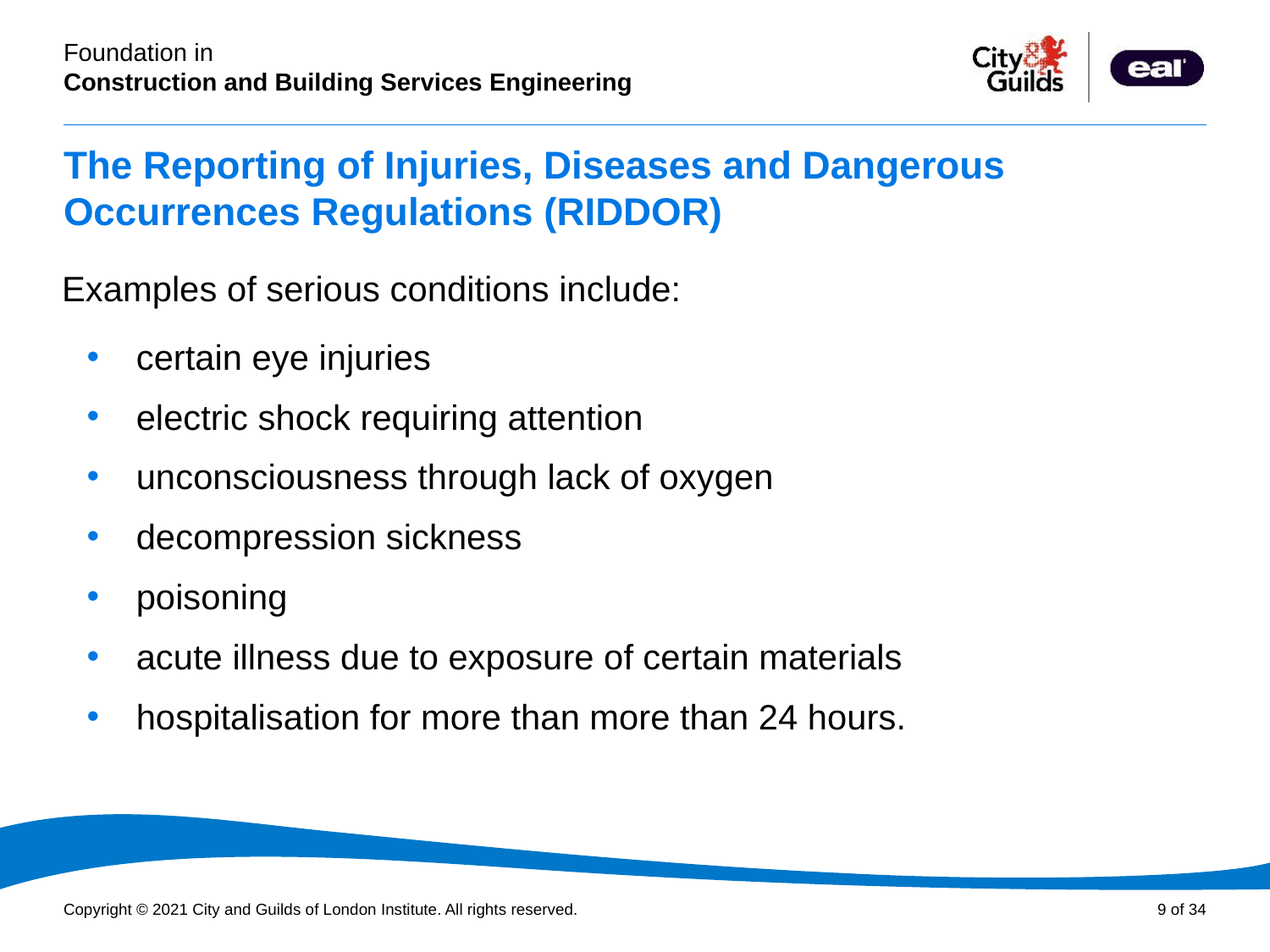

# The Reporting of Injuries, Diseases and Dangerous Occurrences Regulations (RIDDOR)
Examples of serious conditions include:
certain eye injuries
electric shock requiring attention
unconsciousness through lack of oxygen
decompression sickness
poisoning
acute illness due to exposure of certain materials
hospitalisation for more than more than 24 hours.